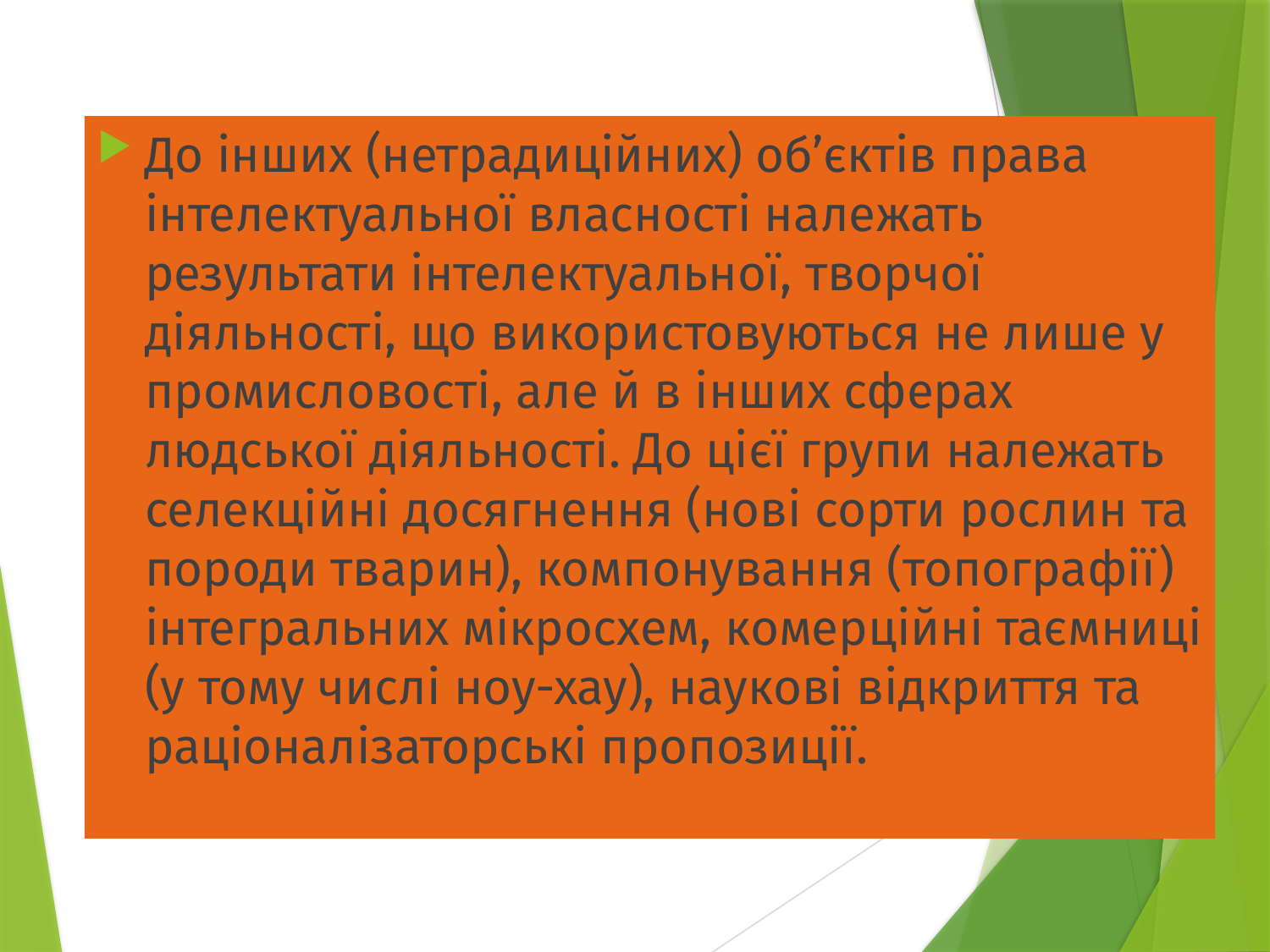

До інших (нетрадиційних) об’єктів права інтелектуальної власності належать результати інтелектуальної, творчої діяльності, що використовуються не лише у промисловості, але й в інших сферах людської діяльності. До цієї групи належать селекційні досягнення (нові сорти рослин та породи тварин), компонування (топографії) інтегральних мікросхем, комерційні таємниці (у тому числі ноу-хау), наукові відкриття та раціоналізаторські пропозиції.